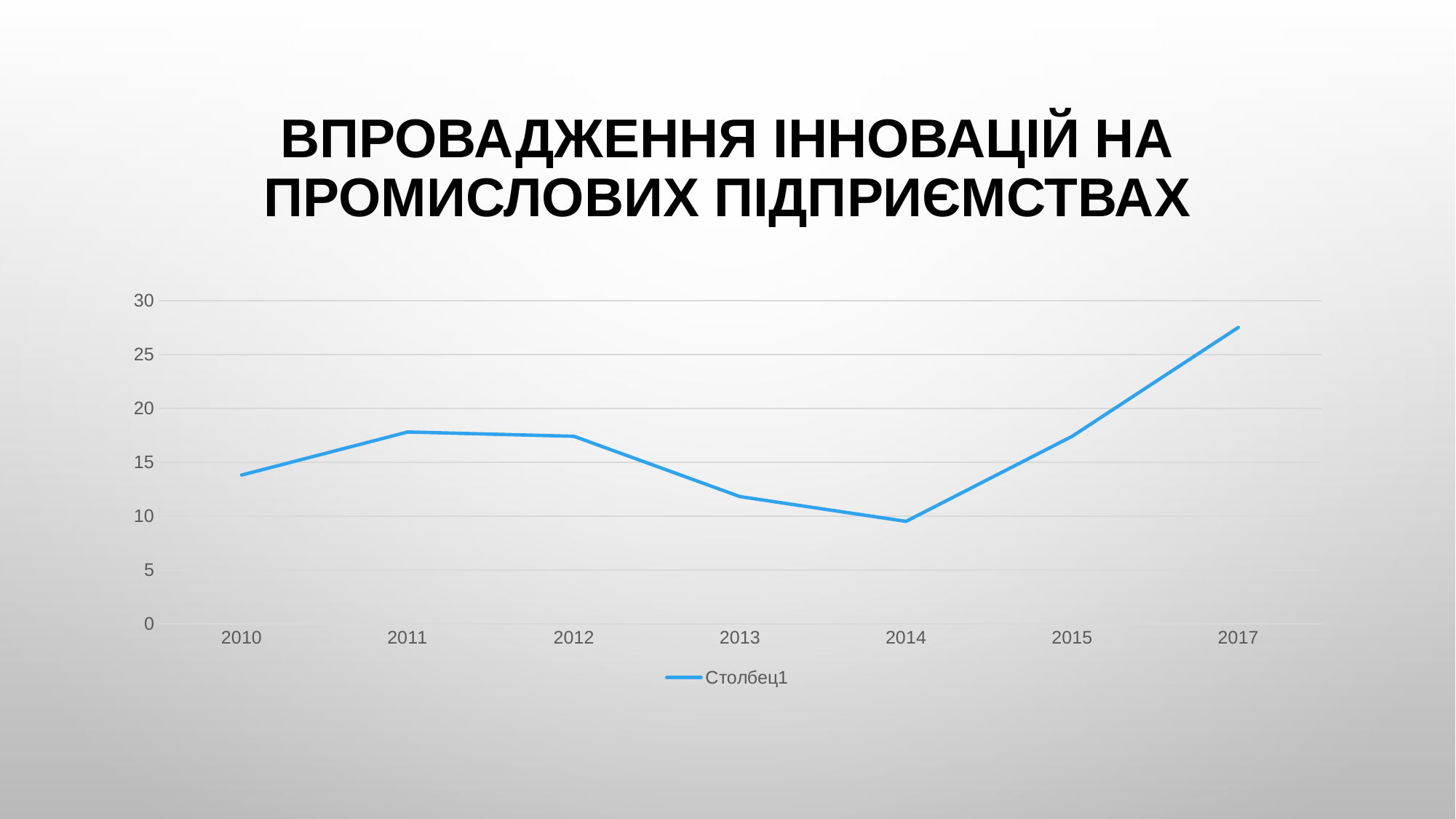

# Впровадження інновацій на промислових підприємствах

### Chart

| Category | Столбец1 |
|---|---|
| 2010 | 13.8 |
| 2011 | 17.8 |
| 2012 | 17.4 |
| 2013 | 11.8 |
| 2014 | 9.5 |
| 2015 | 17.4 |
| 2017 | 27.5 |